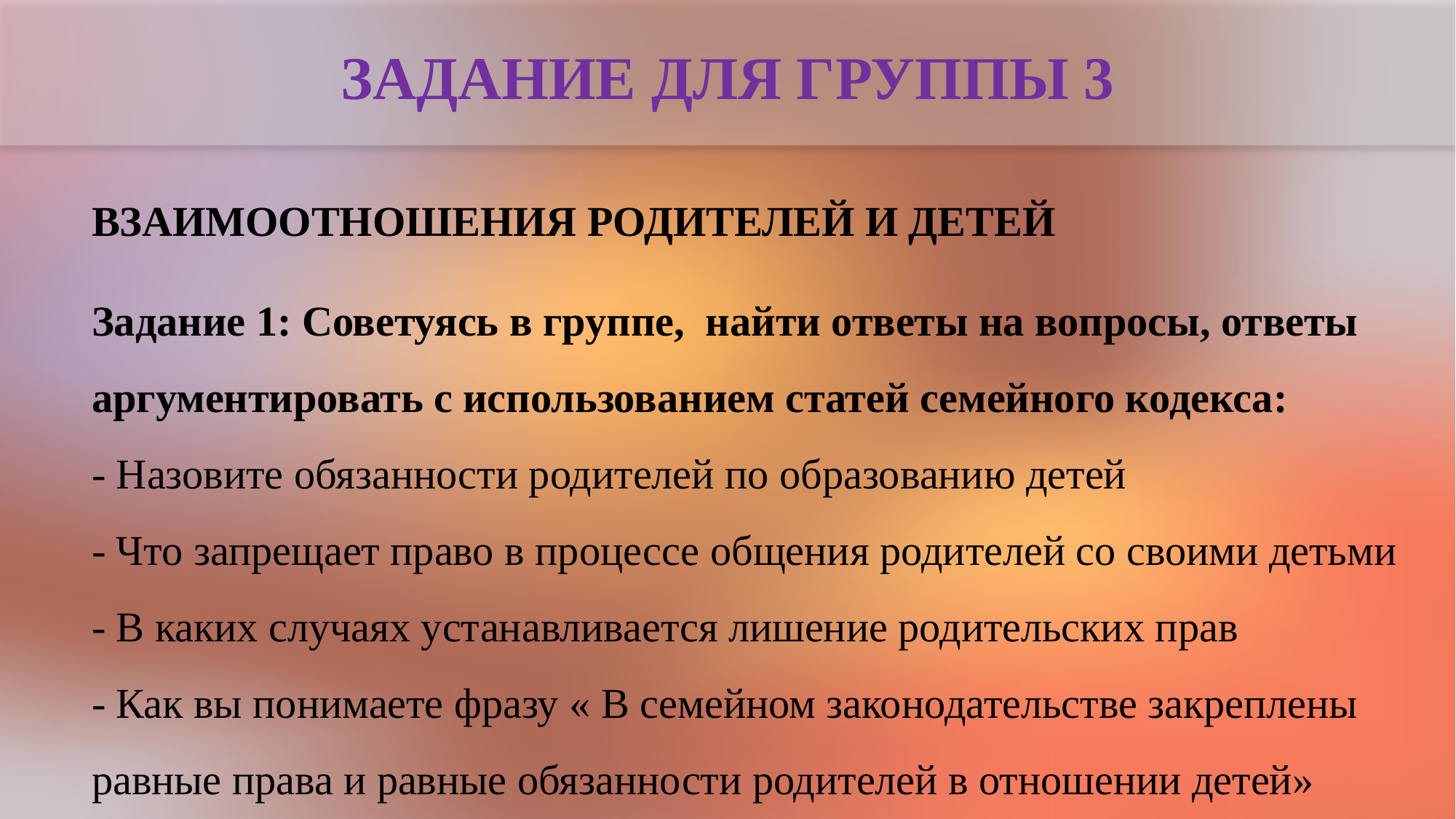

# ЗАДАНИЕ ДЛЯ ГРУППЫ 3
ВЗАИМООТНОШЕНИЯ РОДИТЕЛЕЙ И ДЕТЕЙ

Задание 1: Советуясь в группе,  найти ответы на вопросы, ответы аргументировать с использованием статей семейного кодекса:
- Назовите обязанности родителей по образованию детей
- Что запрещает право в процессе общения родителей со своими детьми
- В каких случаях устанавливается лишение родительских прав
- Как вы понимаете фразу « В семейном законодательстве закреплены равные права и равные обязанности родителей в отношении детей»